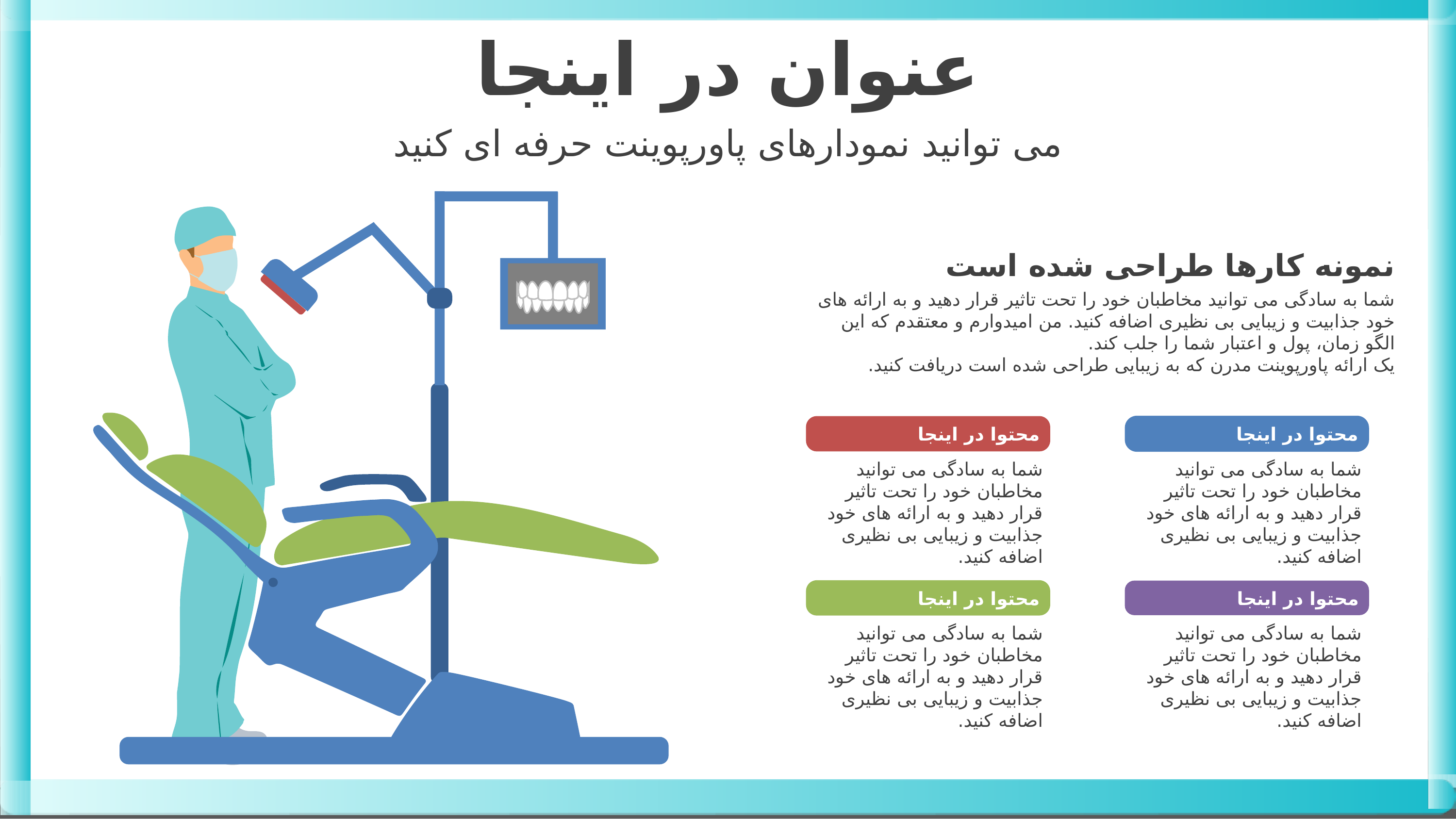

# عنوان در اینجا
می توانید نمودارهای پاورپوینت حرفه ای کنید

نمونه کارها طراحی شده است
شما به سادگی می توانید مخاطبان خود را تحت تاثیر قرار دهید و به ارائه های خود جذابیت و زیبایی بی نظیری اضافه کنید. من امیدوارم و معتقدم که این الگو زمان، پول و اعتبار شما را جلب کند.
یک ارائه پاورپوینت مدرن که به زیبایی طراحی شده است دریافت کنید.

محتوا در اینجا
شما به سادگی می توانید مخاطبان خود را تحت تاثیر قرار دهید و به ارائه های خود جذابیت و زیبایی بی نظیری اضافه کنید.
محتوا در اینجا
شما به سادگی می توانید مخاطبان خود را تحت تاثیر قرار دهید و به ارائه های خود جذابیت و زیبایی بی نظیری اضافه کنید.
محتوا در اینجا
شما به سادگی می توانید مخاطبان خود را تحت تاثیر قرار دهید و به ارائه های خود جذابیت و زیبایی بی نظیری اضافه کنید.
محتوا در اینجا
شما به سادگی می توانید مخاطبان خود را تحت تاثیر قرار دهید و به ارائه های خود جذابیت و زیبایی بی نظیری اضافه کنید.